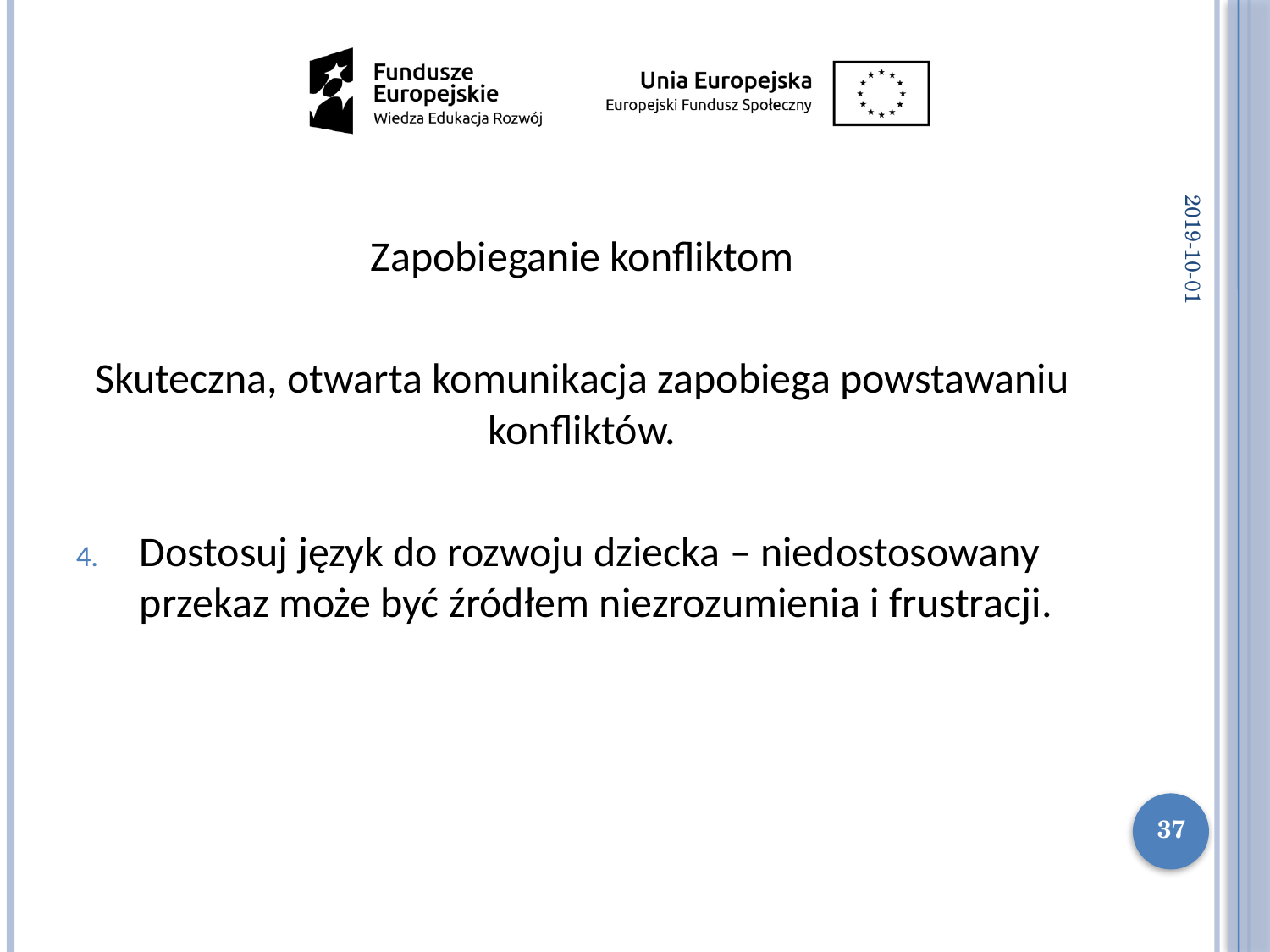

2019-10-01
Zapobieganie konfliktom

Skuteczna, otwarta komunikacja zapobiega powstawaniu konfliktów.

Dostosuj język do rozwoju dziecka – niedostosowany przekaz może być źródłem niezrozumienia i frustracji.

37